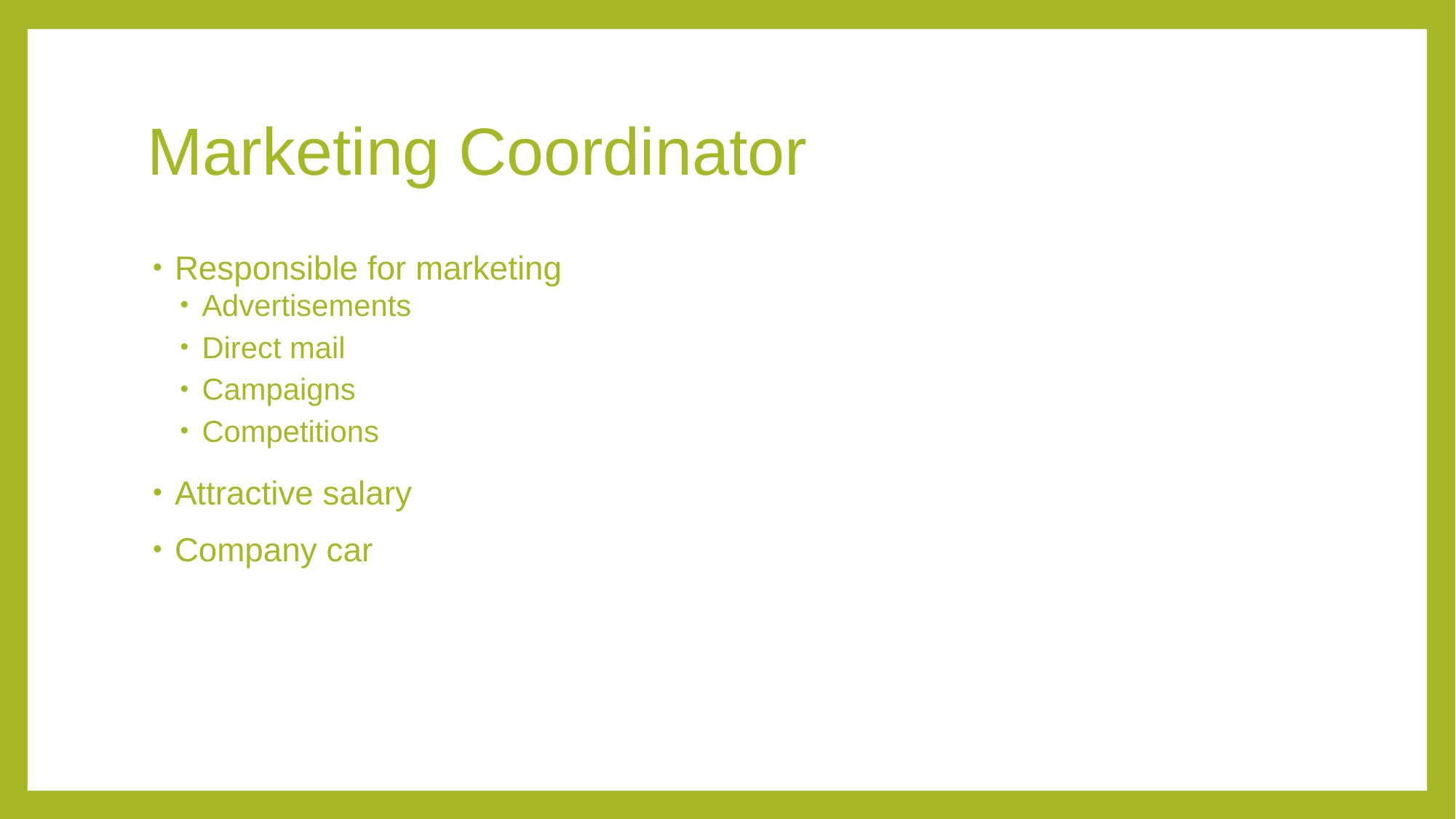

# Marketing Coordinator
Responsible for marketing
Advertisements
Direct mail
Campaigns
Competitions
Attractive salary
Company car